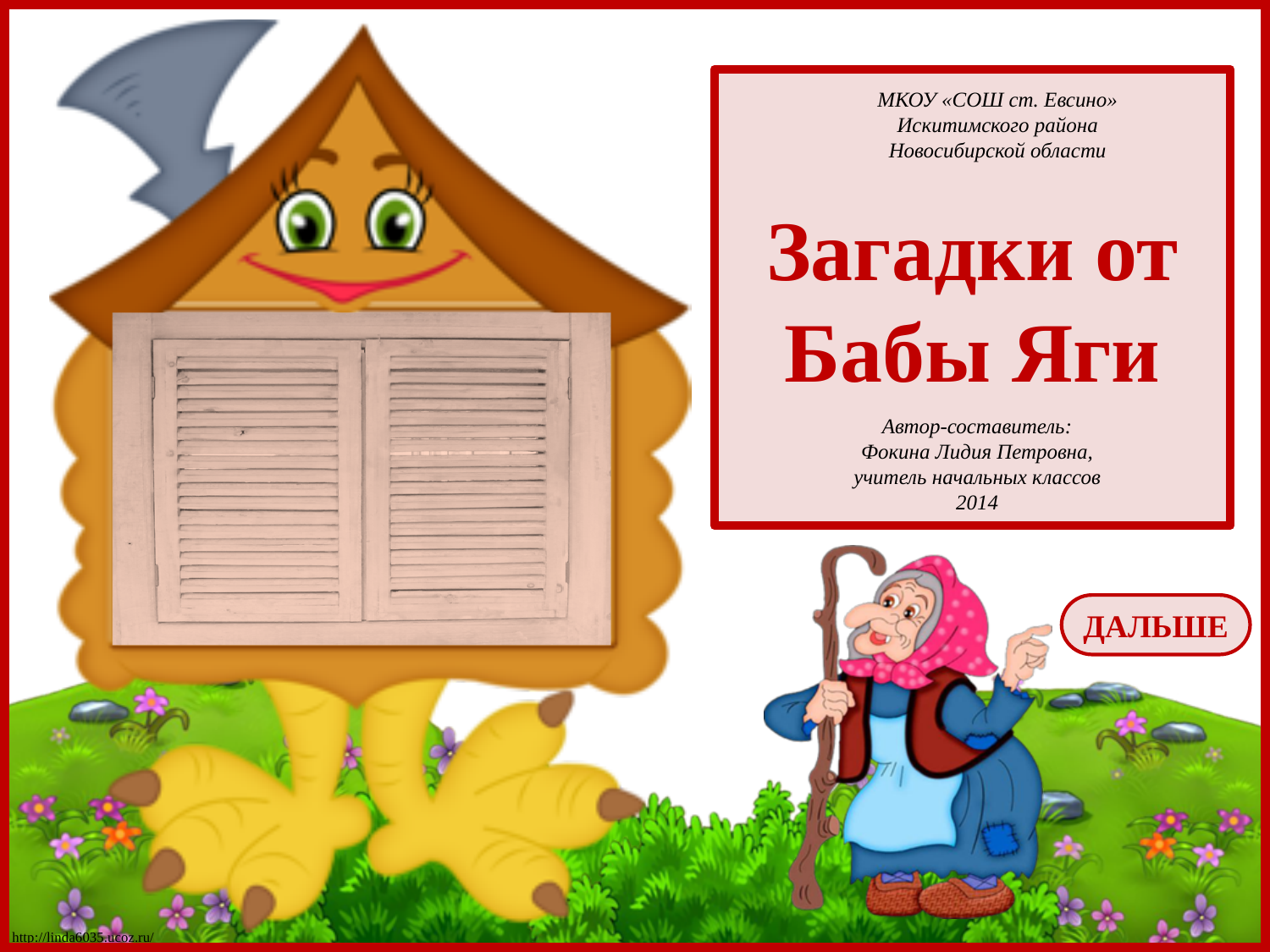

Загадки от
Бабы Яги
МКОУ «СОШ ст. Евсино»
Искитимского района
Новосибирской области
Автор-составитель:
Фокина Лидия Петровна,
учитель начальных классов
2014
ДАЛЬШЕ